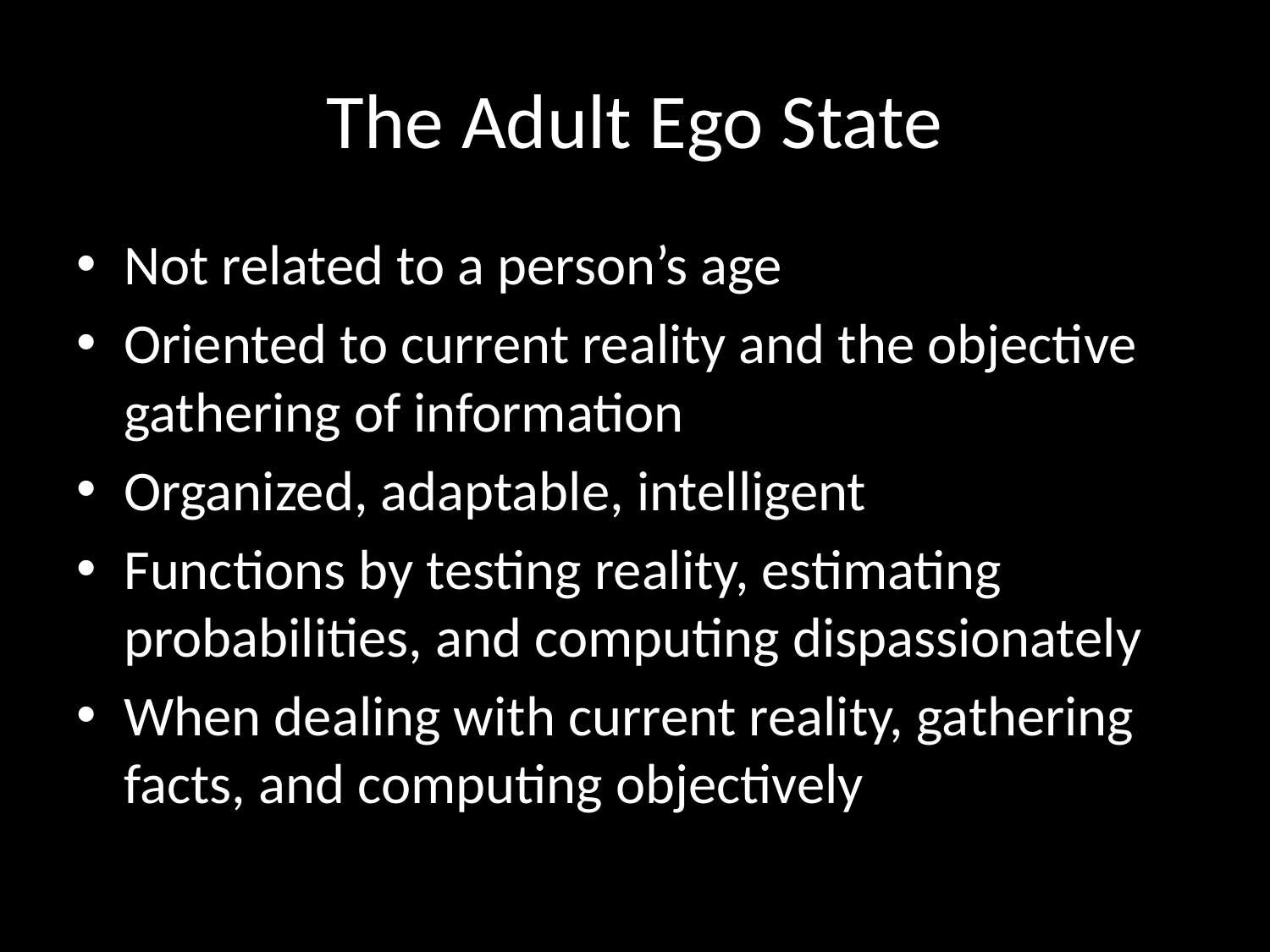

# The Adult Ego State
Not related to a person’s age
Oriented to current reality and the objective gathering of information
Organized, adaptable, intelligent
Functions by testing reality, estimating probabilities, and computing dispassionately
When dealing with current reality, gathering facts, and computing objectively